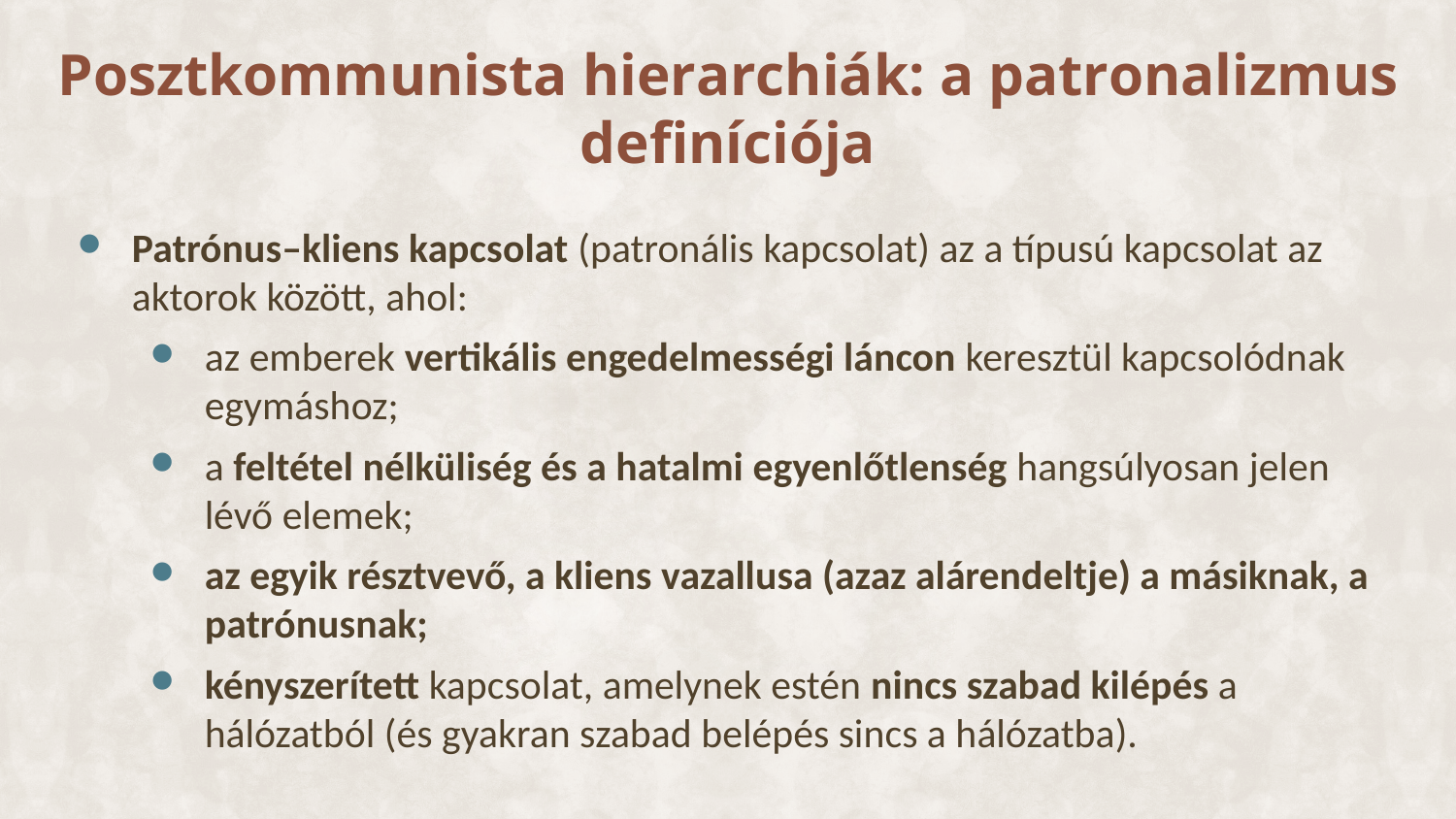

# Posztkommunista hierarchiák: a patronalizmus definíciója
Patrónus–kliens kapcsolat (patronális kapcsolat) az a típusú kapcsolat az aktorok között, ahol:
az emberek vertikális engedelmességi láncon keresztül kapcsolódnak egymáshoz;
a feltétel nélküliség és a hatalmi egyenlőtlenség hangsúlyosan jelen lévő elemek;
az egyik résztvevő, a kliens vazallusa (azaz alárendeltje) a másiknak, a patrónusnak;
kényszerített kapcsolat, amelynek estén nincs szabad kilépés a hálózatból (és gyakran szabad belépés sincs a hálózatba).